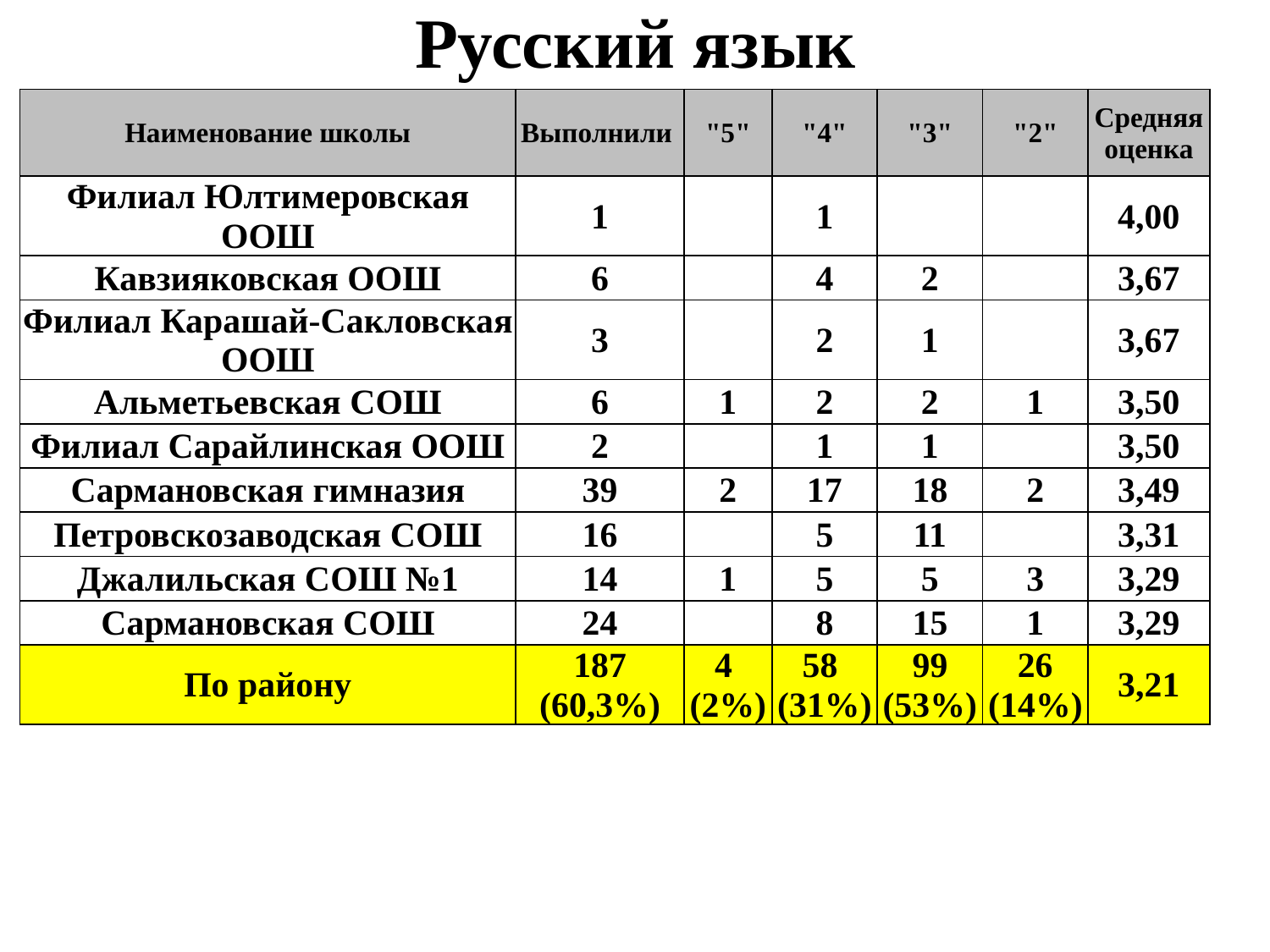

# Русский язык
| Наименование школы | Выполнили | "5" | "4" | "3" | "2" | Средняя оценка |
| --- | --- | --- | --- | --- | --- | --- |
| Филиал Юлтимеровская ООШ | 1 |  | 1 |  |  | 4,00 |
| Кавзияковская ООШ | 6 |  | 4 | 2 |  | 3,67 |
| Филиал Карашай-Сакловская ООШ | 3 |  | 2 | 1 |  | 3,67 |
| Альметьевская СОШ | 6 | 1 | 2 | 2 | 1 | 3,50 |
| Филиал Сарайлинская ООШ | 2 |  | 1 | 1 |  | 3,50 |
| Сармановская гимназия | 39 | 2 | 17 | 18 | 2 | 3,49 |
| Петровскозаводская СОШ | 16 |  | 5 | 11 |  | 3,31 |
| Джалильская СОШ №1 | 14 | 1 | 5 | 5 | 3 | 3,29 |
| Сармановская СОШ | 24 |  | 8 | 15 | 1 | 3,29 |
| По району | 187 (60,3%) | 4 (2%) | 58 (31%) | 99 (53%) | 26 (14%) | 3,21 |